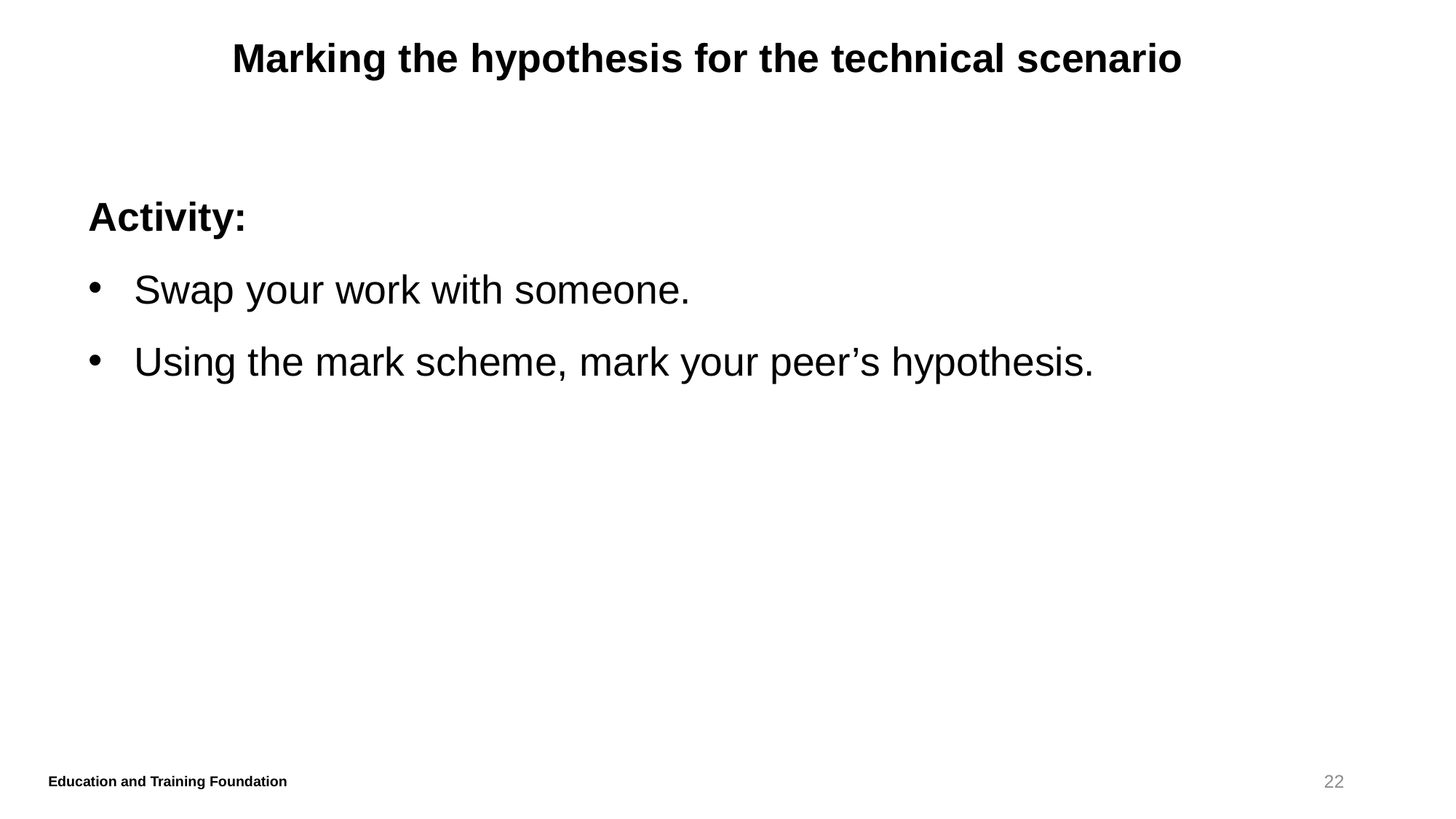

# Marking the hypothesis for the technical scenario
Activity:
Swap your work with someone.
Using the mark scheme, mark your peer’s hypothesis.

22
Education and Training Foundation